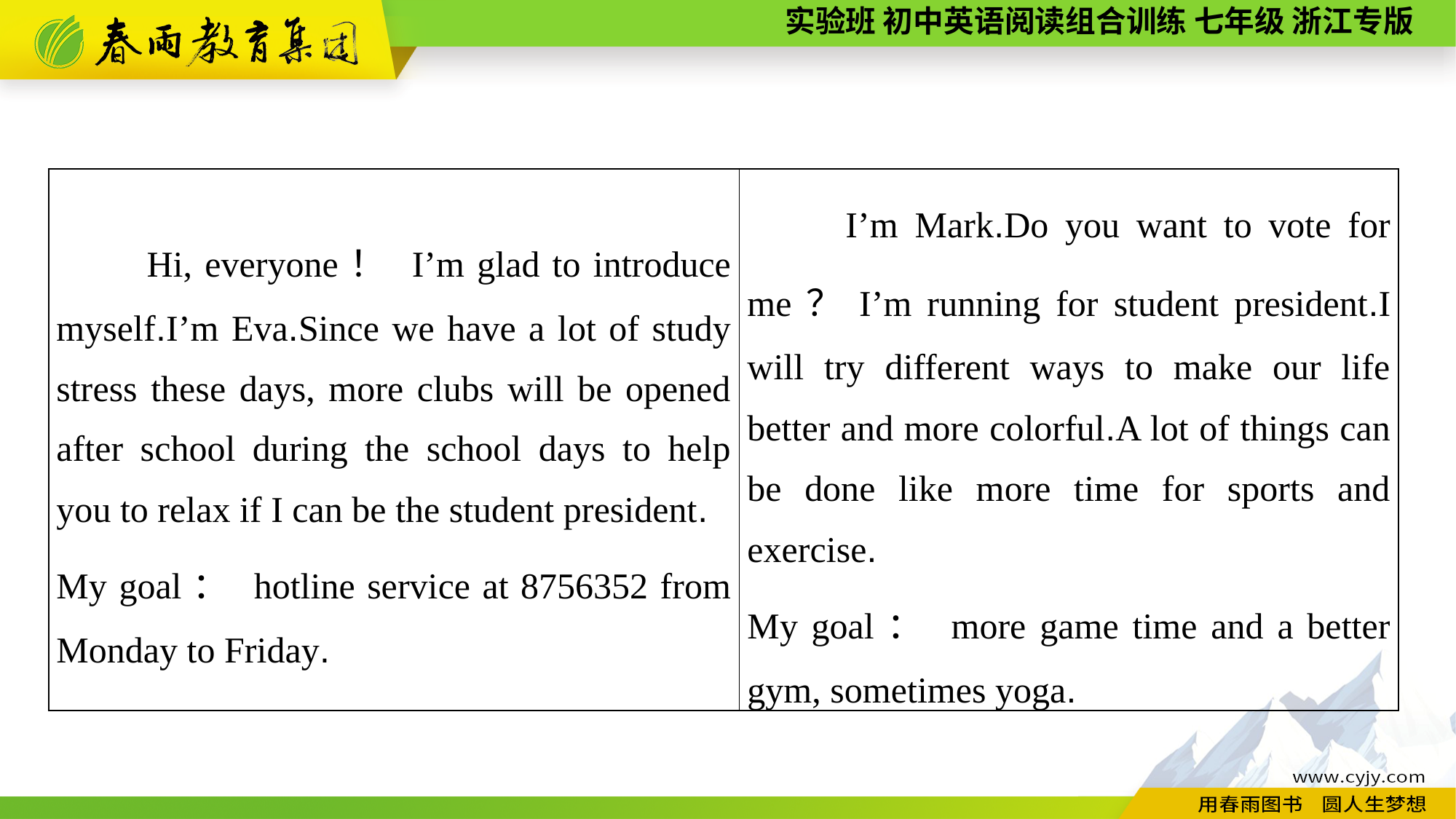

| Hi, everyone！ I’m glad to introduce myself.I’m Eva.Since we have a lot of study stress these days, more clubs will be opened after school during the school days to help you to relax if I can be the student president. My goal： hotline service at 8756352 from Monday to Friday. | I’m Mark.Do you want to vote for me？I’m running for student president.I will try different ways to make our life better and more colorful.A lot of things can be done like more time for sports and exercise. My goal： more game time and a better gym, sometimes yoga. |
| --- | --- |